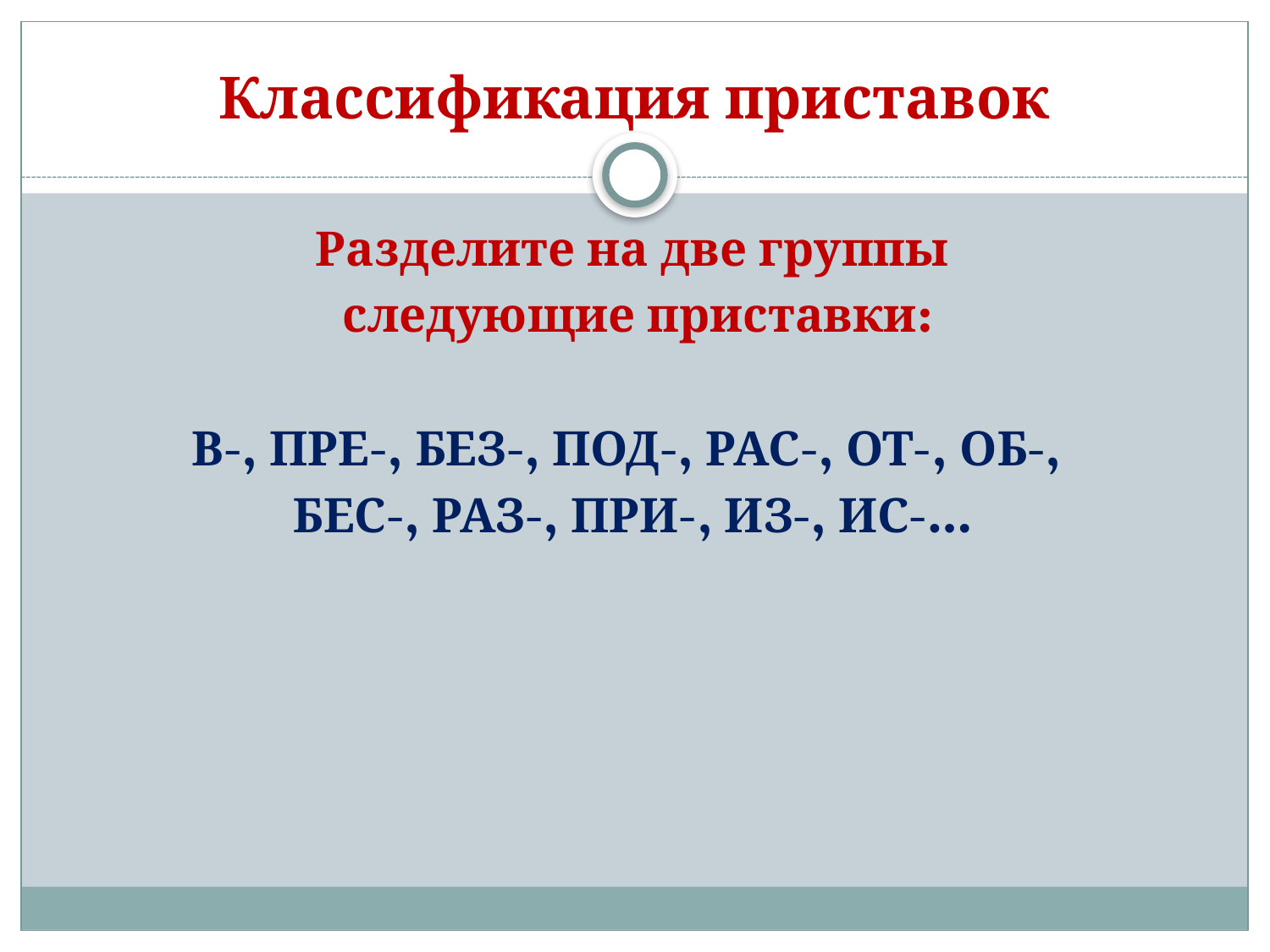

# Классификация приставок
Разделите на две группы
 следующие приставки:

В-, ПРЕ-, БЕЗ-, ПОД-, РАС-, ОТ-, ОБ-,
БЕС-, РАЗ-, ПРИ-, ИЗ-, ИС-…